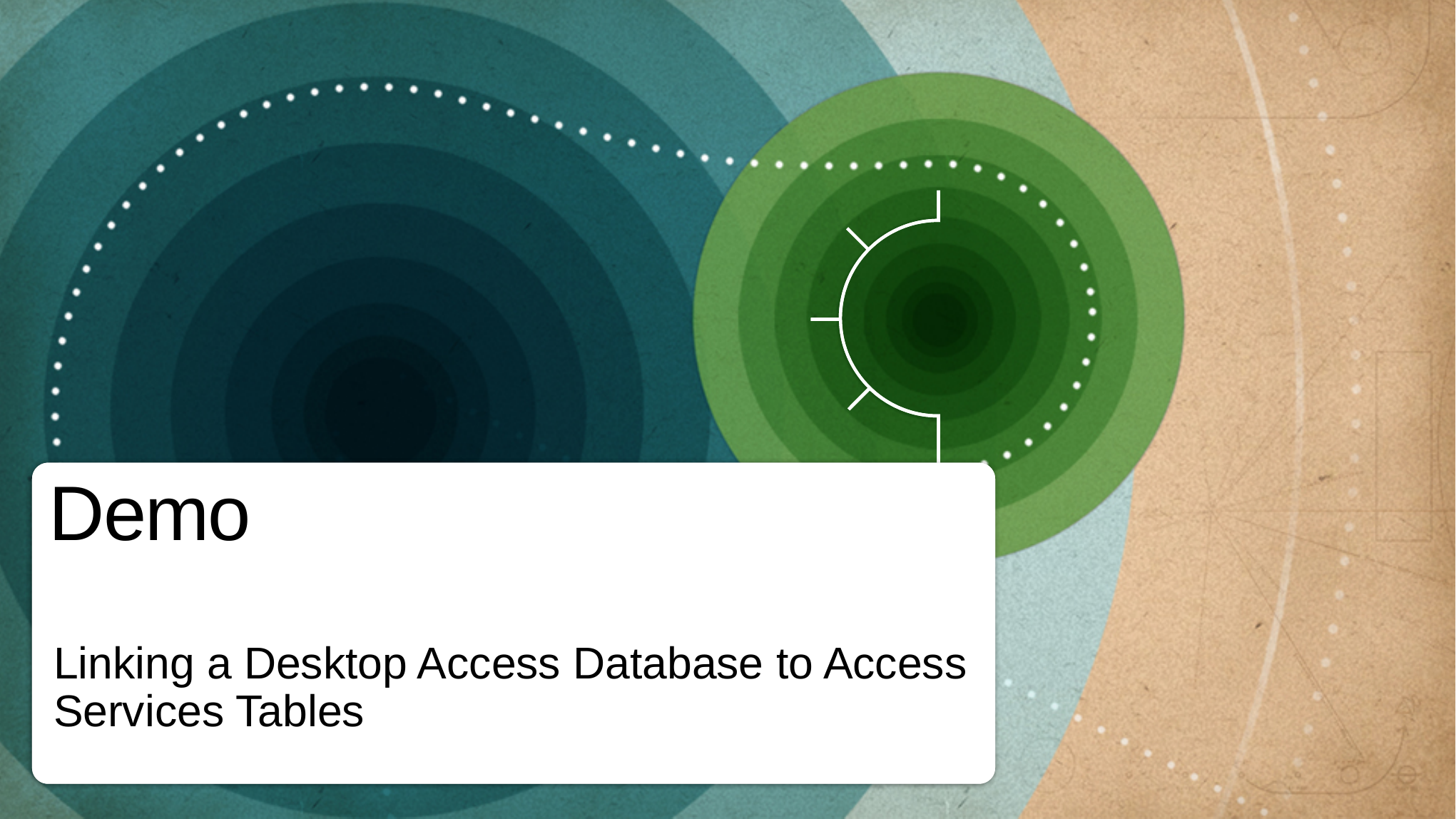

# Demo
Linking a Desktop Access Database to Access Services Tables